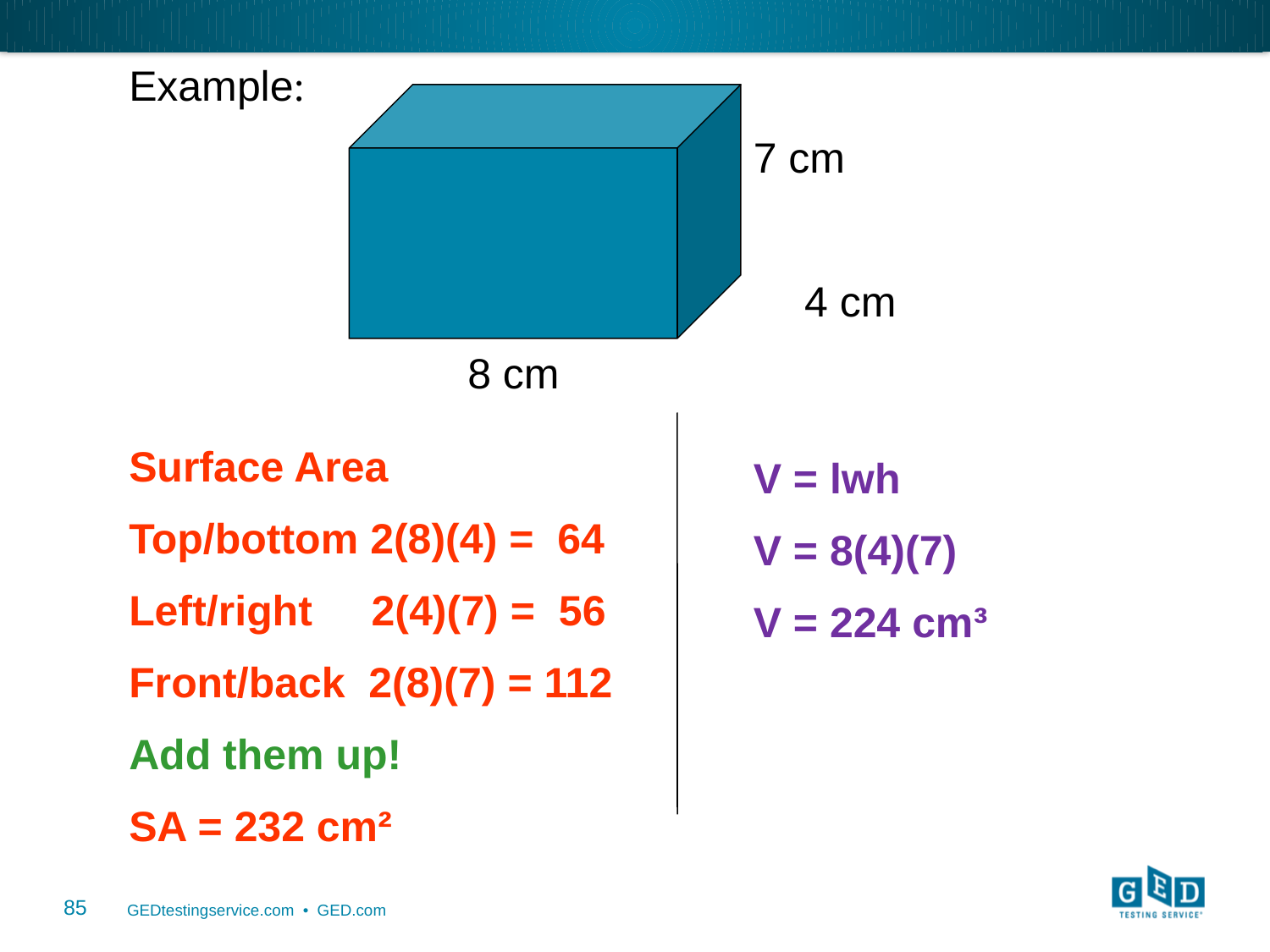

Example:
                                                           7 cm

                                                         4 cm
                                8 cm

Surface Area
Top/bottom 2(8)(4) =  64
Left/right     2(4)(7) =  56
Front/back  2(8)(7) = 112
Add them up!
SA = 232 cm²
V = lwh
V = 8(4)(7)
V = 224 cm³
85